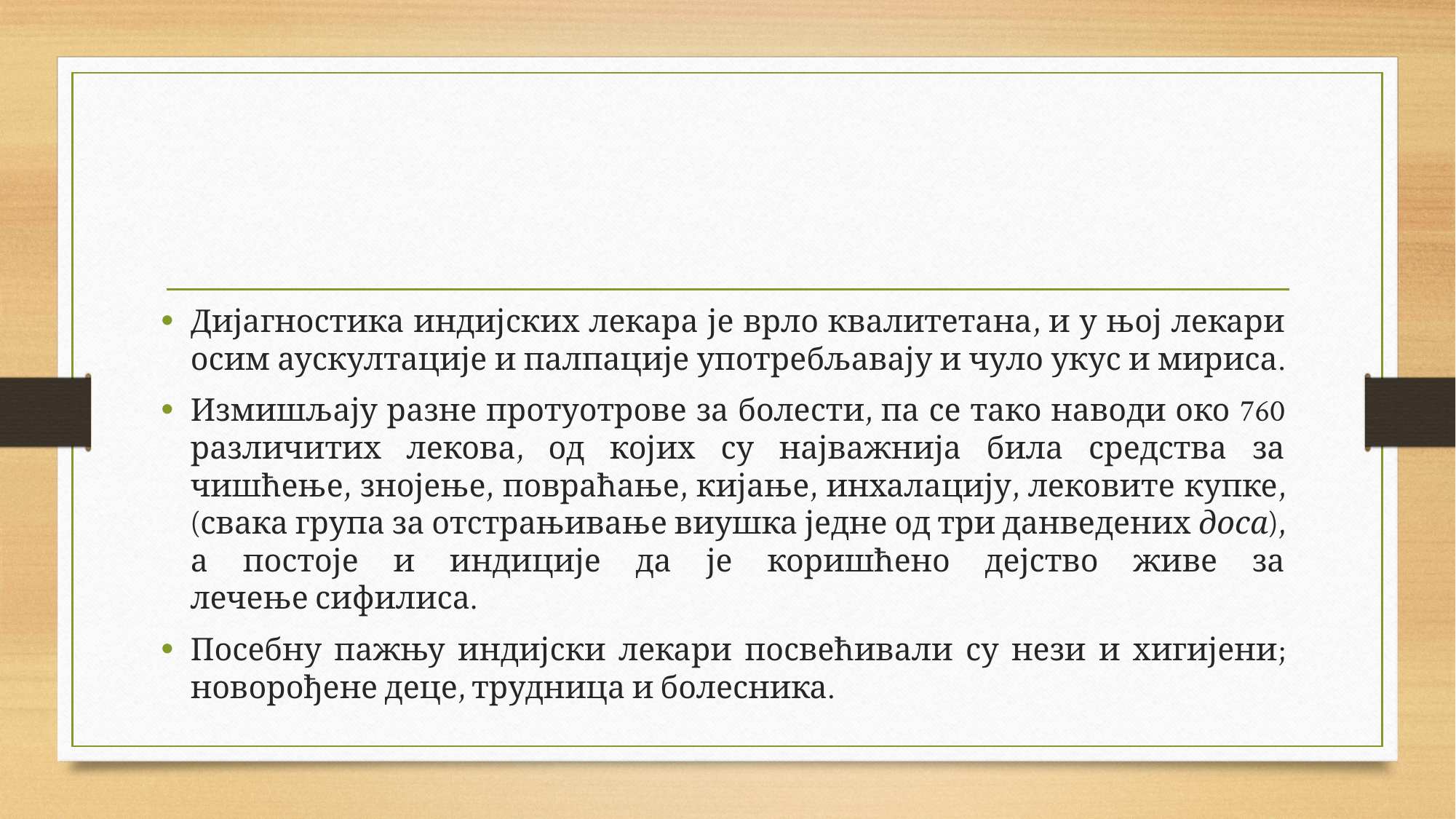

Дијагностика индијских лекара је врло квалитетана, и у њој лекари осим аускултације и палпације употребљавају и чуло укус и мириса.
Измишљају разне протуотрове за болести, па се тако наводи око 760 различитих лекова, од којих су најважнија била средства за чишћење, знојење, повраћање, кијање, инхалацију, лековите купке, (свака група за отстрањивање виушка једне од три данведених доса), а постоје и индиције да је коришћено дејство живе за лечење сифилиса.
Посебну пажњу индијски лекари посвећивали су нези и хигијени; новорођене деце, трудница и болесника.